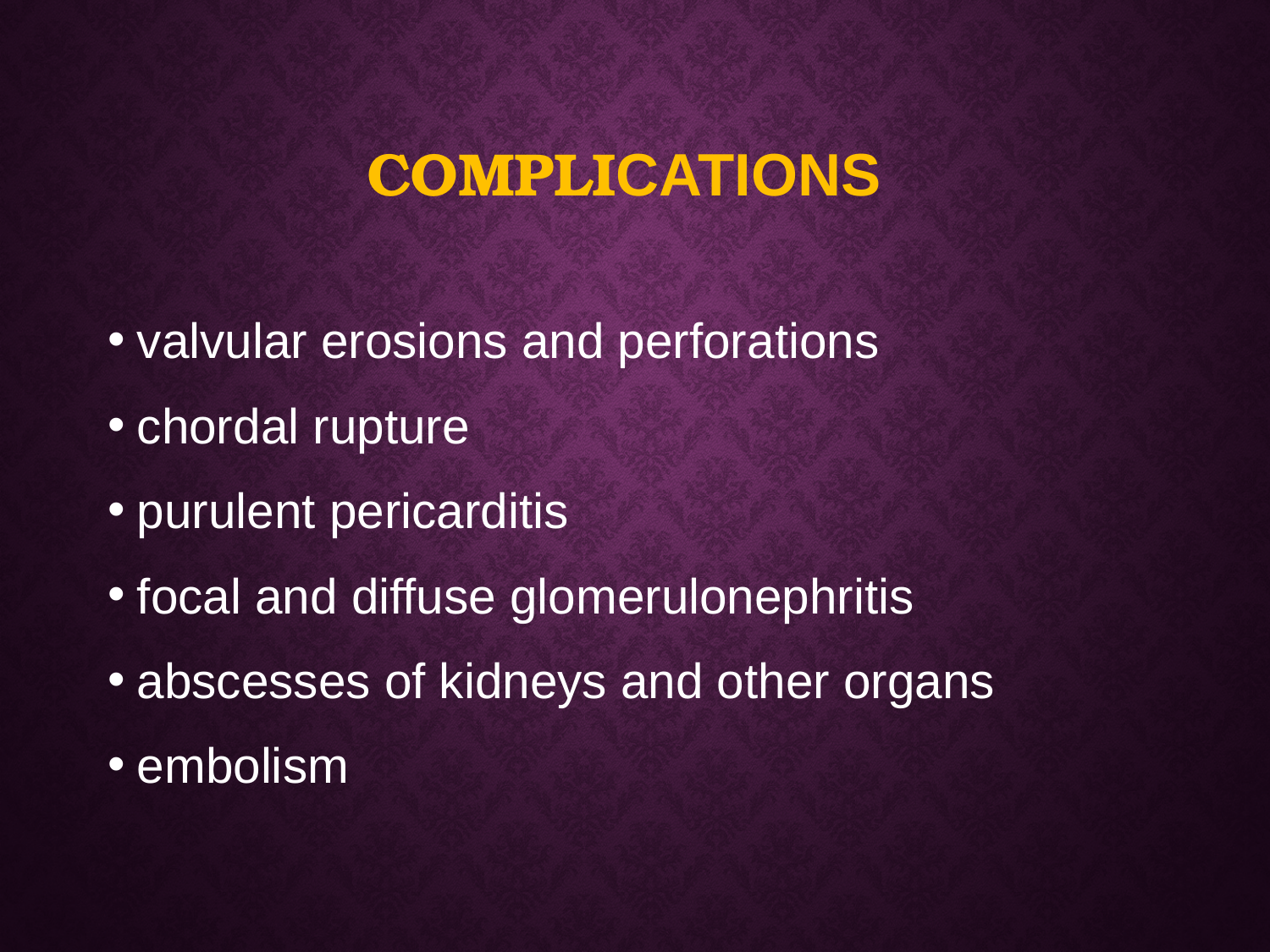

# complications
valvular erosions and perforations
chordal rupture
purulent pericarditis
focal and diffuse glomerulonephritis
abscesses of kidneys and other organs
embolism